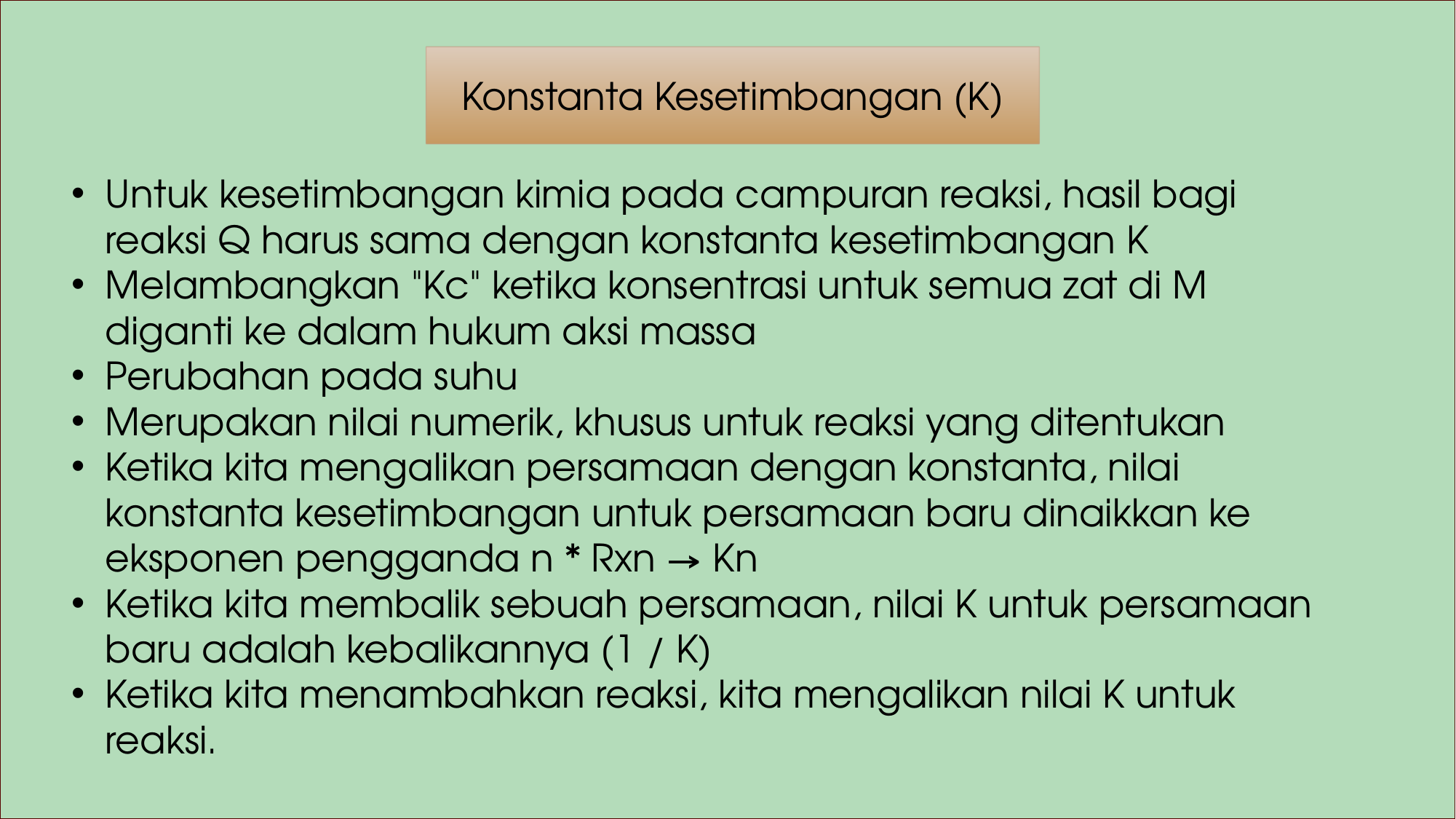

Konstanta Kesetimbangan (K)
Untuk kesetimbangan kimia pada campuran reaksi, hasil bagi reaksi Q harus sama dengan konstanta kesetimbangan K
Melambangkan "Kc" ketika konsentrasi untuk semua zat di M diganti ke dalam hukum aksi massa
Perubahan pada suhu
Merupakan nilai numerik, khusus untuk reaksi yang ditentukan
Ketika kita mengalikan persamaan dengan konstanta, nilai konstanta kesetimbangan untuk persamaan baru dinaikkan ke eksponen pengganda n * Rxn → Kn
Ketika kita membalik sebuah persamaan, nilai K untuk persamaan baru adalah kebalikannya (1 / K)
Ketika kita menambahkan reaksi, kita mengalikan nilai K untuk reaksi.